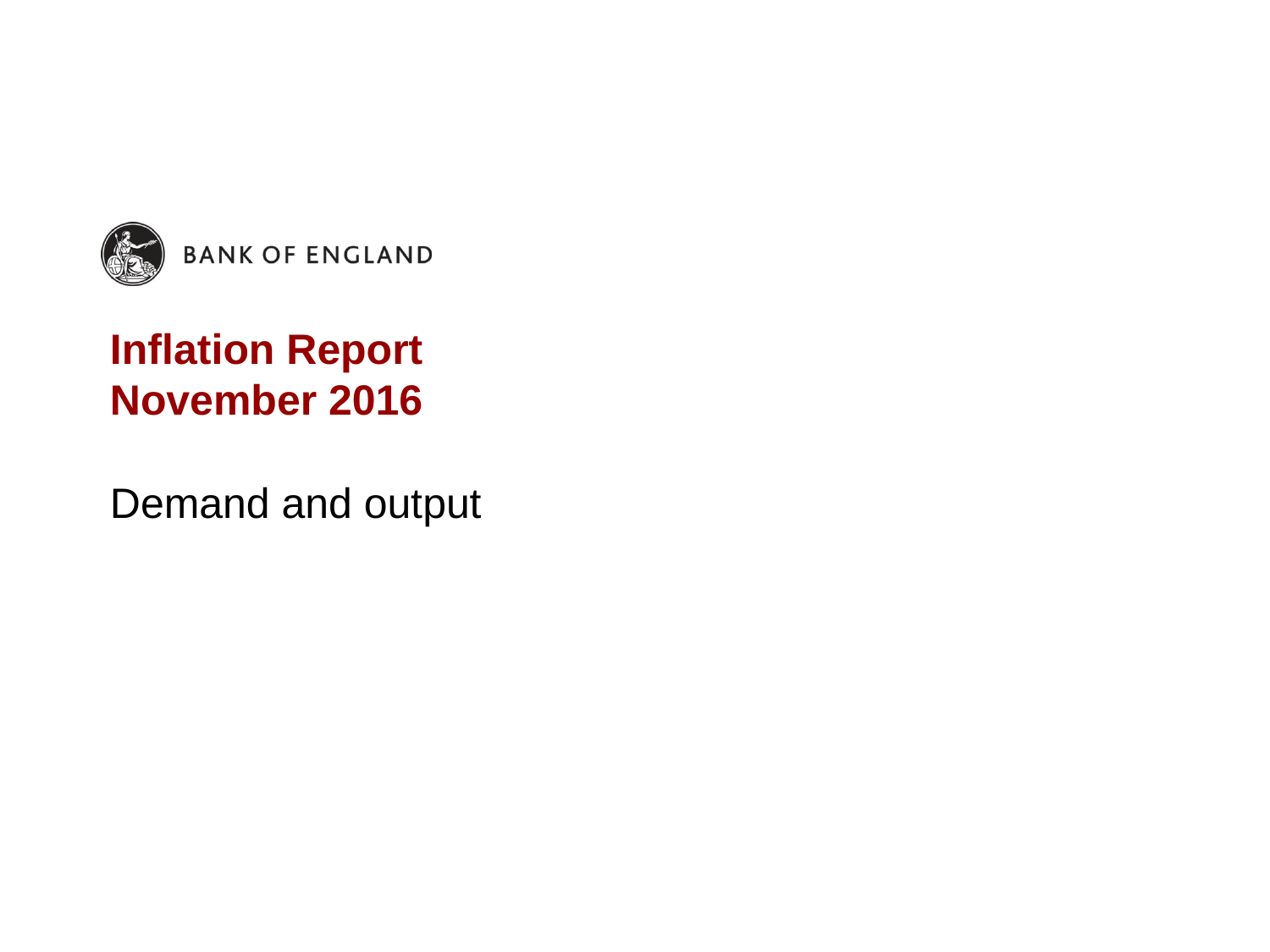

# Inflation Report November 2016
Demand and output